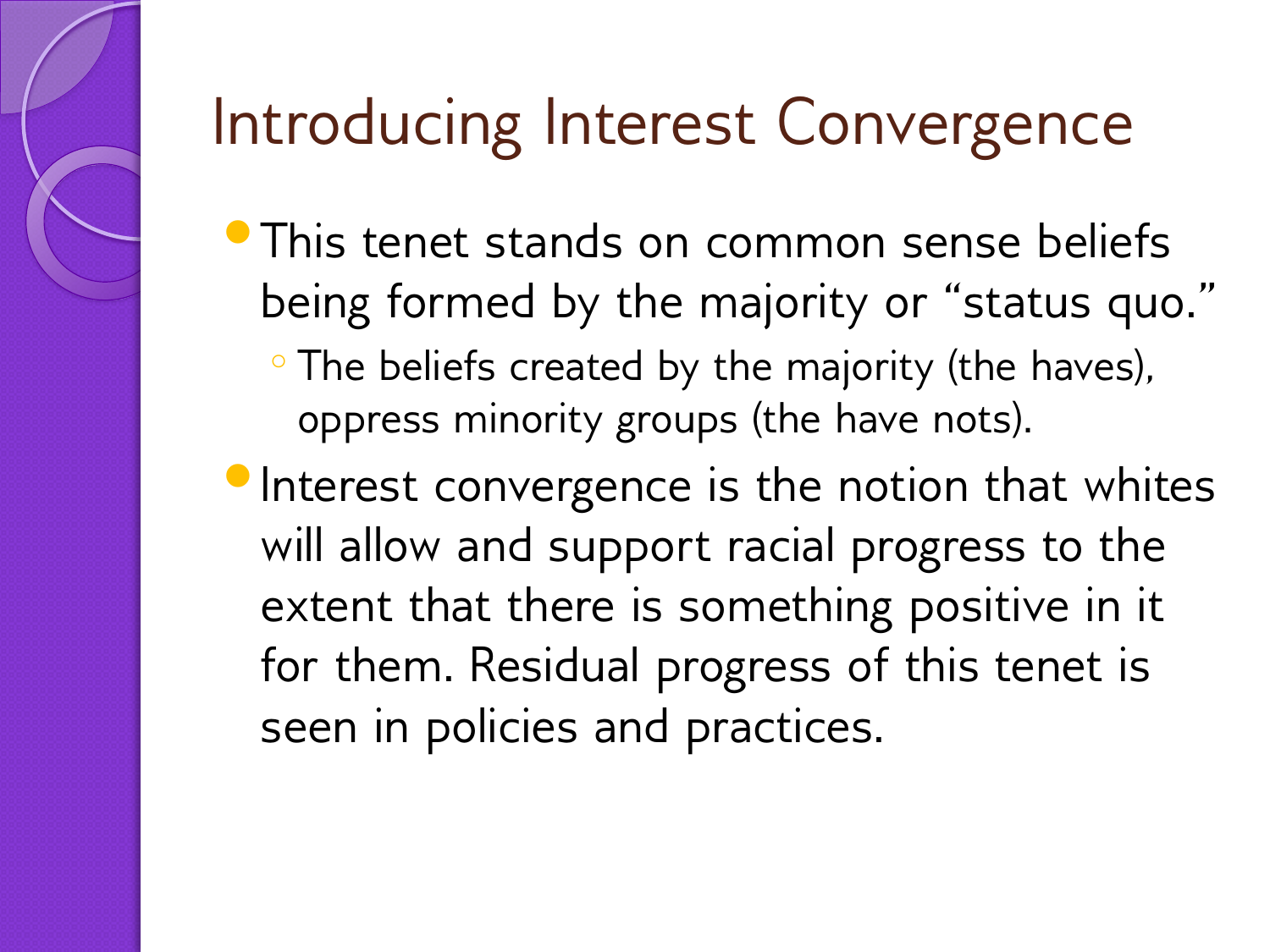

# Introducing Interest Convergence
This tenet stands on common sense beliefs being formed by the majority or “status quo.”
The beliefs created by the majority (the haves), oppress minority groups (the have nots).
Interest convergence is the notion that whites will allow and support racial progress to the extent that there is something positive in it for them. Residual progress of this tenet is seen in policies and practices.